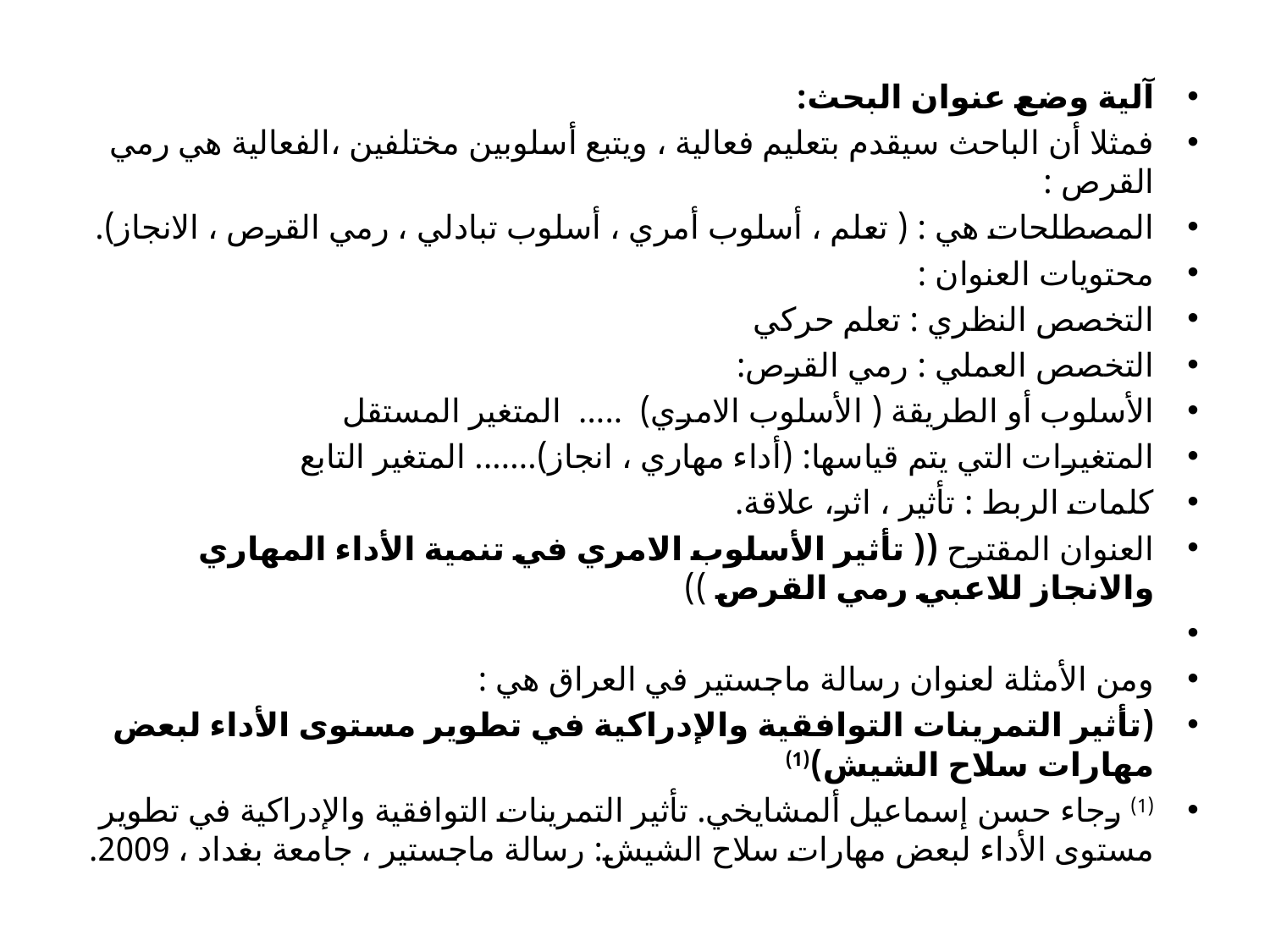

آلية وضع عنوان البحث:
فمثلا أن الباحث سيقدم بتعليم فعالية ، ويتبع أسلوبين مختلفين ،الفعالية هي رمي القرص :
المصطلحات هي : ( تعلم ، أسلوب أمري ، أسلوب تبادلي ، رمي القرص ، الانجاز).
محتويات العنوان :
التخصص النظري : تعلم حركي
التخصص العملي : رمي القرص:
الأسلوب أو الطريقة ( الأسلوب الامري)  .....  المتغير المستقل
المتغيرات التي يتم قياسها: (أداء مهاري ، انجاز)....... المتغير التابع
كلمات الربط : تأثير ، اثر، علاقة.
العنوان المقترح (( تأثير الأسلوب الامري في تنمية الأداء المهاري والانجاز للاعبي رمي القرص ))

ومن الأمثلة لعنوان رسالة ماجستير في العراق هي :
(تأثير التمرينات التوافقية والإدراكية في تطوير مستوى الأداء لبعض مهارات سلاح الشيش)(1)
(1) رجاء حسن إسماعيل ألمشايخي. تأثير التمرينات التوافقية والإدراكية في تطوير مستوى الأداء لبعض مهارات سلاح الشيش: رسالة ماجستير ، جامعة بغداد ، 2009.